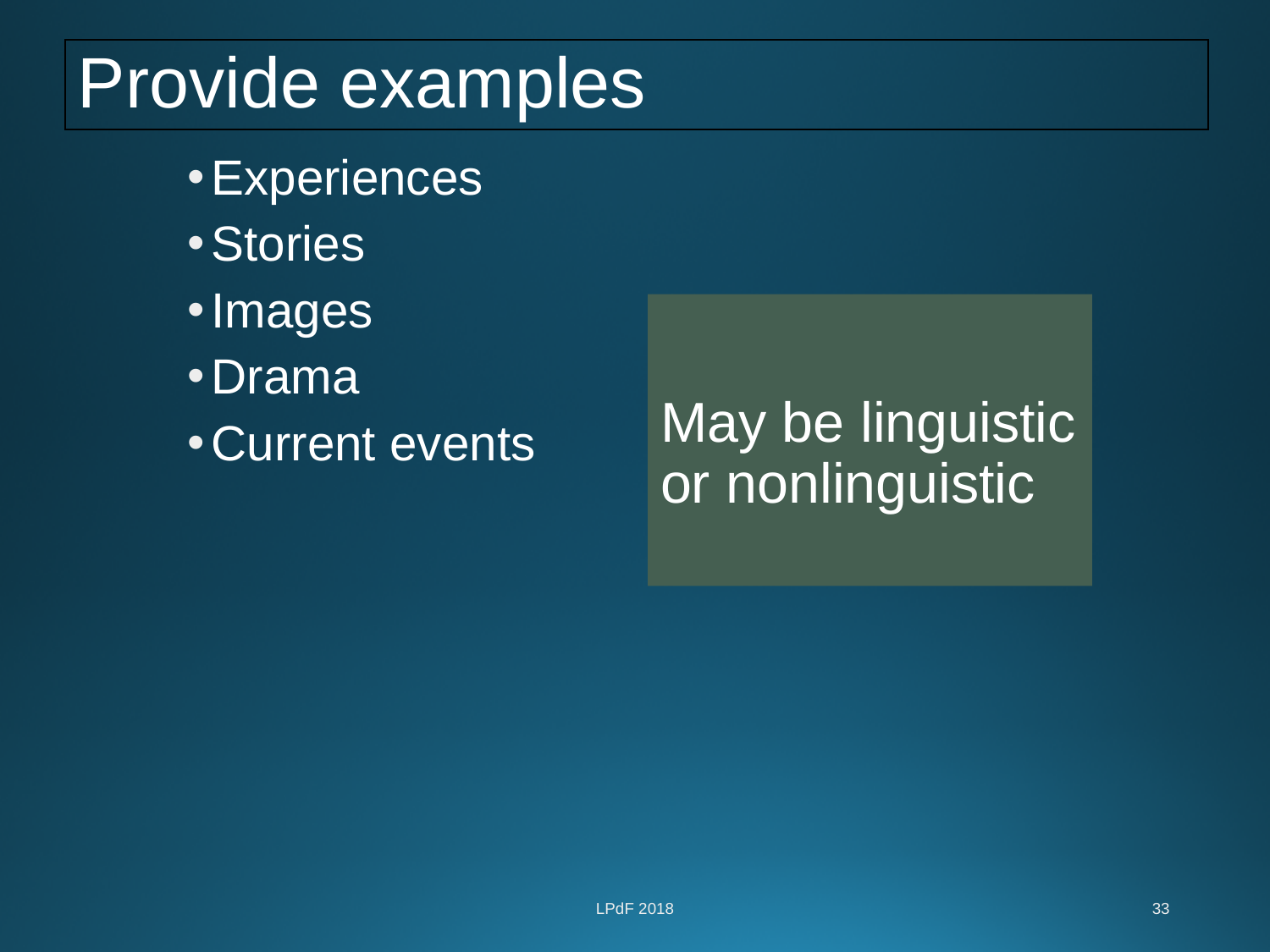

# Provide examples
Experiences
Stories
Images
Drama
Current events

May be linguistic or nonlinguistic
LPdF 2018
33